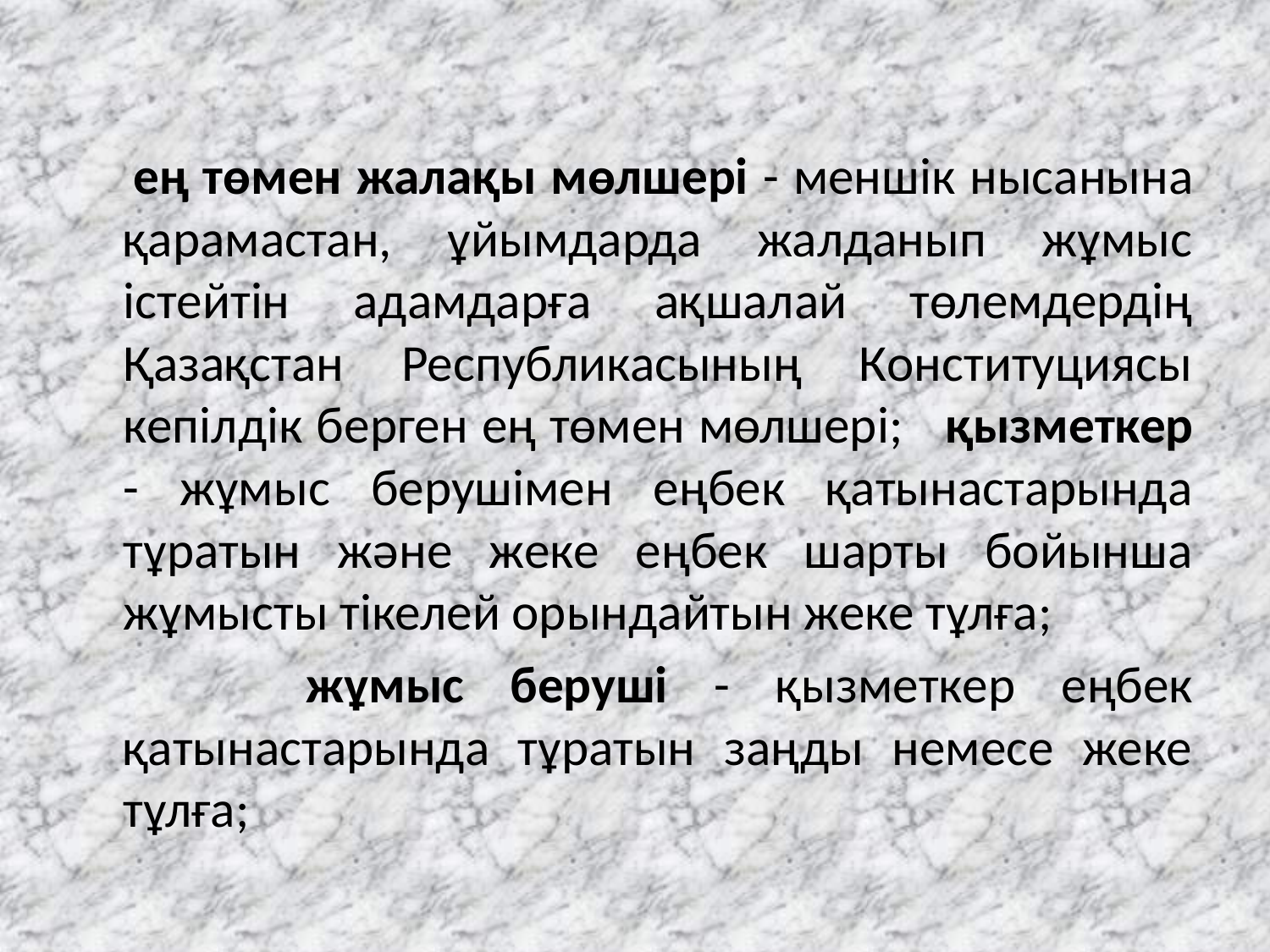

ең төмен жалақы мөлшерi - меншiк нысанына қарамастан, ұйымдарда жалданып жұмыс iстейтiн адамдарға ақшалай төлемдердiң Қазақстан Республикасының Конституциясы кепiлдiк берген ең төмен мөлшерi;   қызметкер - жұмыс берушiмен еңбек қатынастарында тұратын және жеке еңбек шарты бойынша жұмысты тiкелей орындайтын жеке тұлға;
     жұмыс беруші - қызметкер еңбек қатынастарында тұратын заңды немесе жеке тұлға;